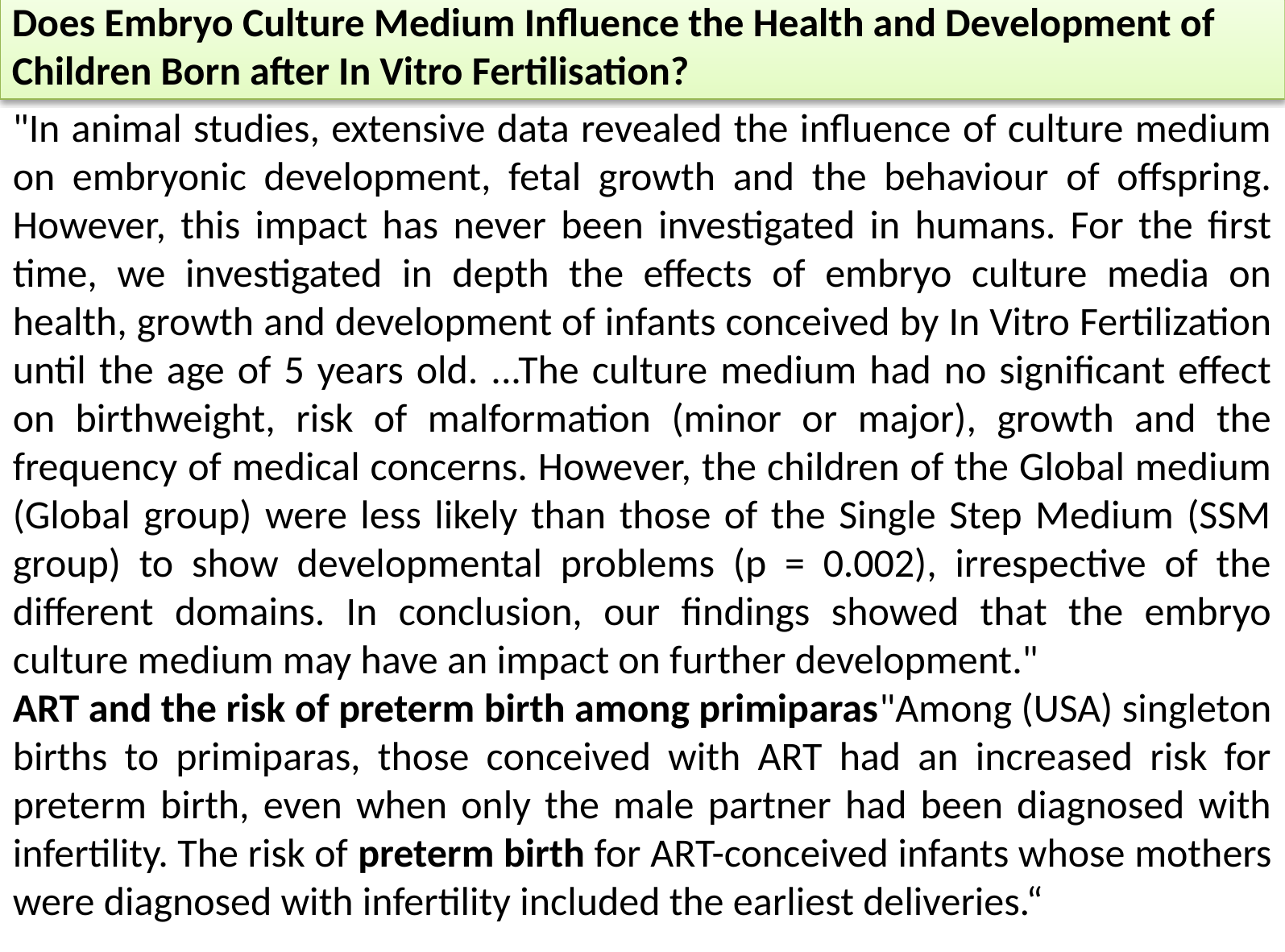

Does Embryo Culture Medium Influence the Health and Development of Children Born after In Vitro Fertilisation?
"In animal studies, extensive data revealed the influence of culture medium on embryonic development, fetal growth and the behaviour of offspring. However, this impact has never been investigated in humans. For the first time, we investigated in depth the effects of embryo culture media on health, growth and development of infants conceived by In Vitro Fertilization until the age of 5 years old. ...The culture medium had no significant effect on birthweight, risk of malformation (minor or major), growth and the frequency of medical concerns. However, the children of the Global medium (Global group) were less likely than those of the Single Step Medium (SSM group) to show developmental problems (p = 0.002), irrespective of the different domains. In conclusion, our findings showed that the embryo culture medium may have an impact on further development."
ART and the risk of preterm birth among primiparas"Among (USA) singleton births to primiparas, those conceived with ART had an increased risk for preterm birth, even when only the male partner had been diagnosed with infertility. The risk of preterm birth for ART-conceived infants whose mothers were diagnosed with infertility included the earliest deliveries.“